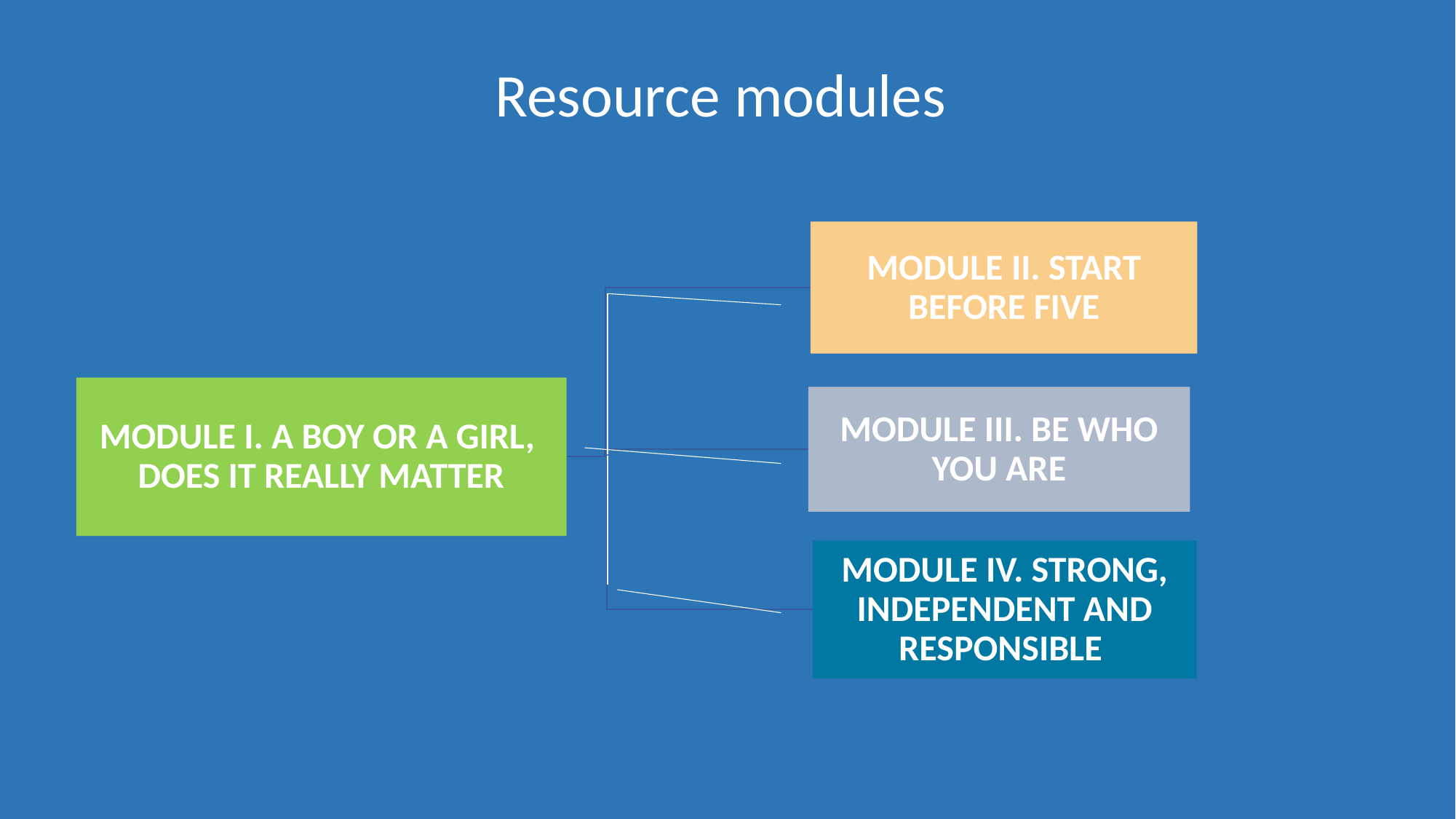

# Resource modules

MODULE I. A BOY OR A GIRL,  DOES IT REALLY MATTER
MODULE II. START BEFORE FIVE
MODULE III. BE WHO YOU ARE
MODULE IV. STRONG, INDEPENDENT AND RESPONSIBLE